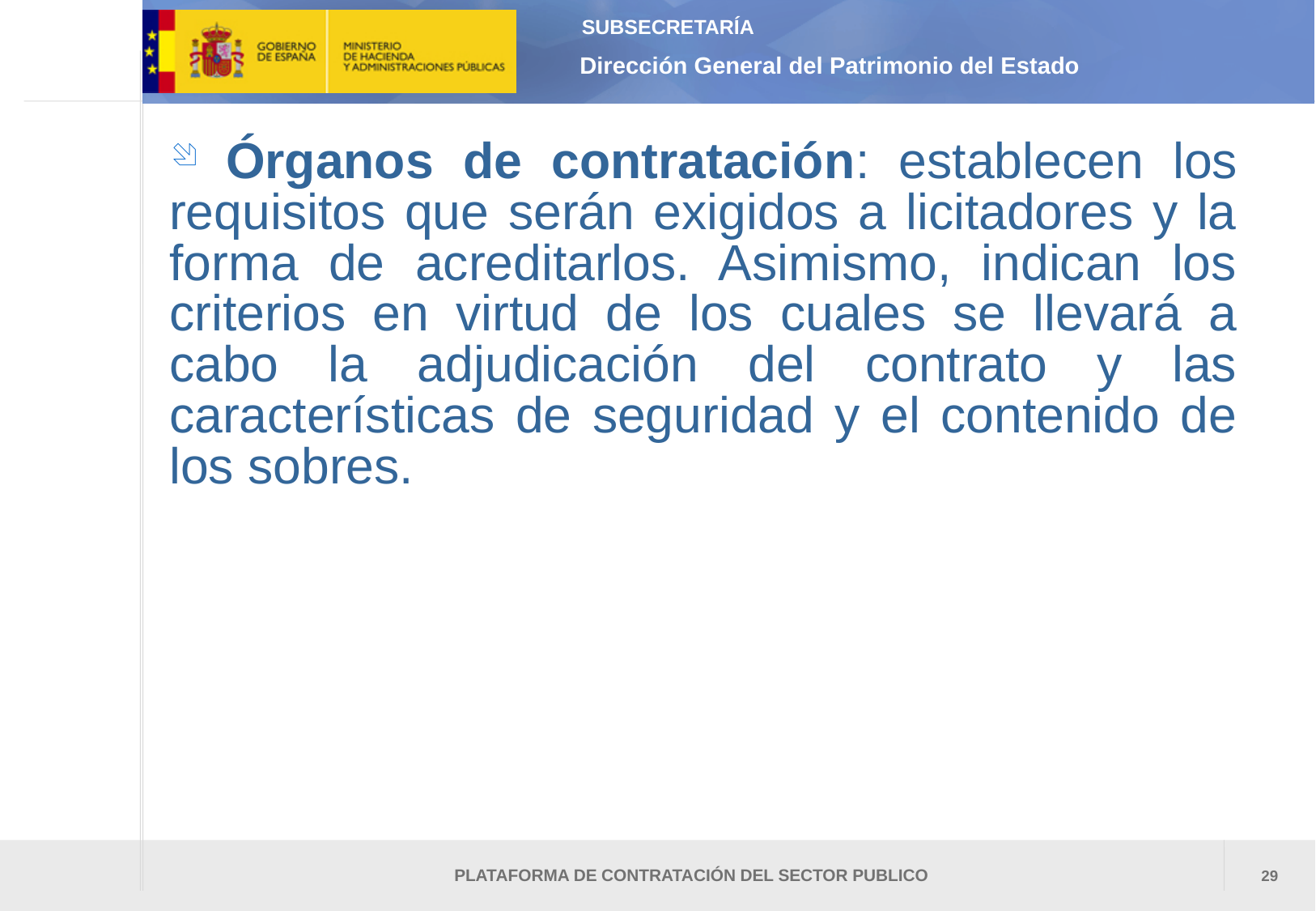

Órganos de contratación: establecen los requisitos que serán exigidos a licitadores y la forma de acreditarlos. Asimismo, indican los criterios en virtud de los cuales se llevará a cabo la adjudicación del contrato y las características de seguridad y el contenido de los sobres.